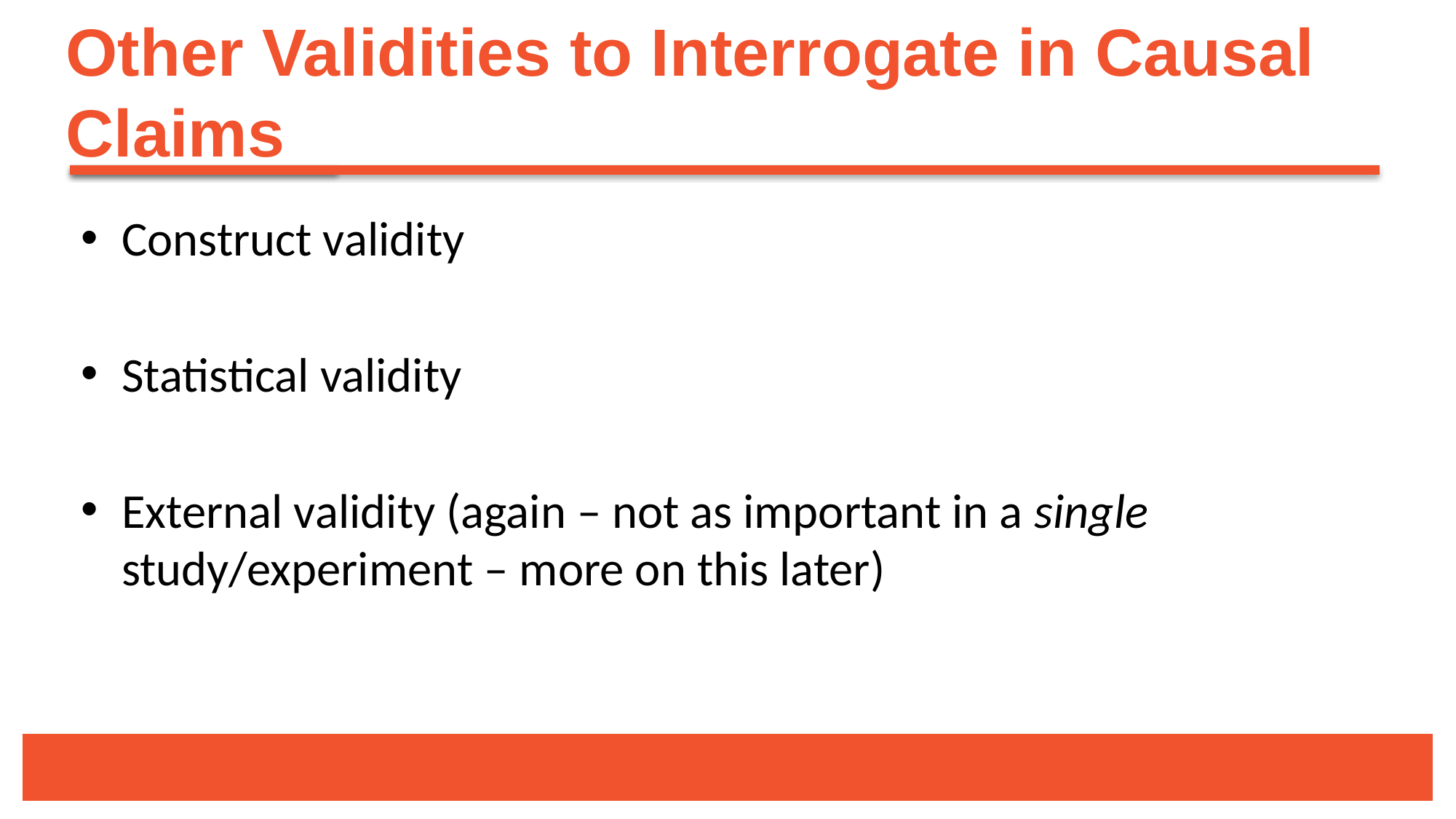

# Other Validities to Interrogate in Causal Claims
Construct validity

Statistical validity

External validity (again – not as important in a single study/experiment – more on this later)